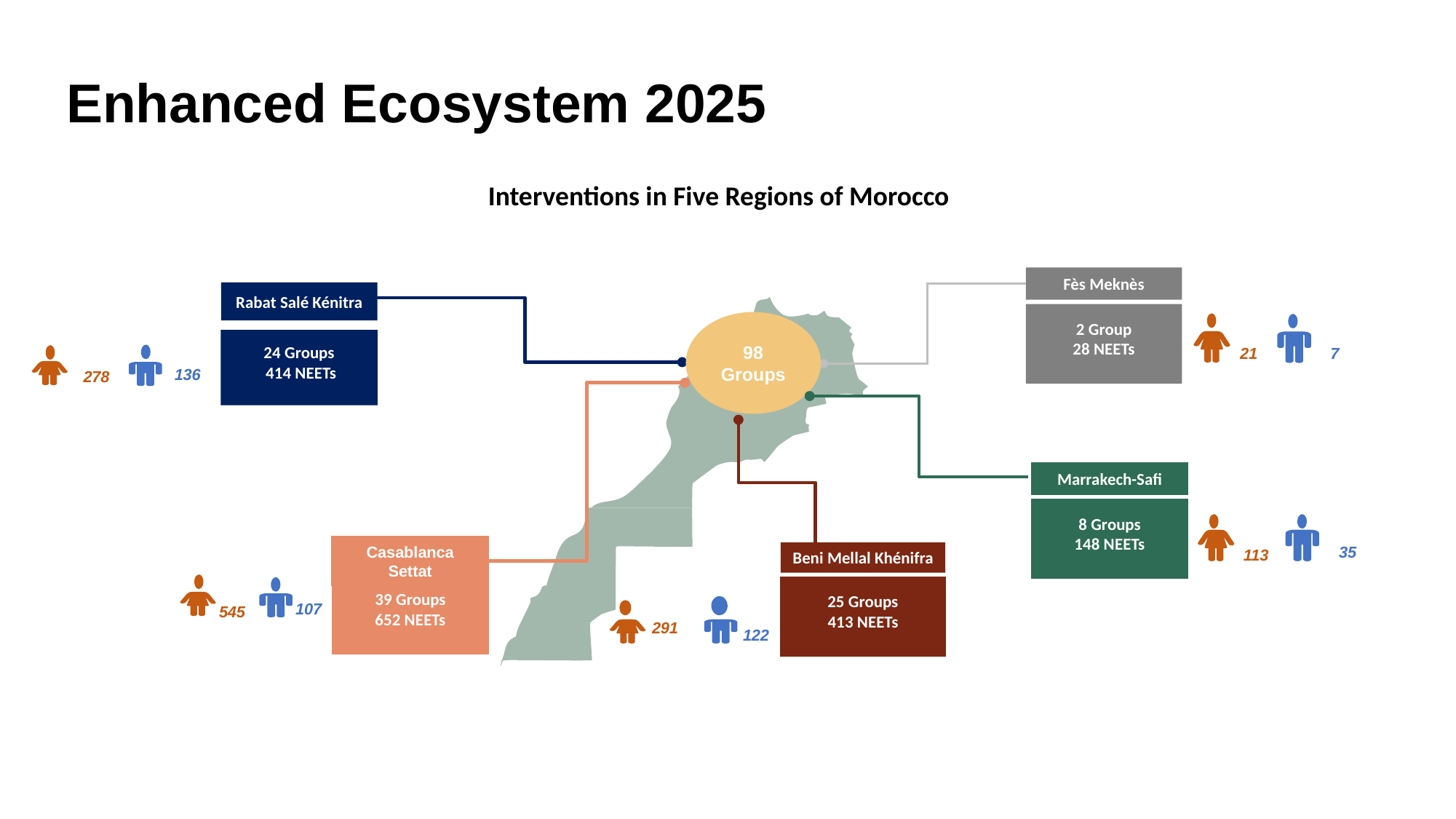

Enhanced Ecosystem 2025
Interventions in Five Regions of Morocco
Fès Meknès
Rabat Salé Kénitra

2 Group
28 NEETs

98 Groups

21
24 Groups
 414 NEETs

7

136
278

Marrakech-Safi
8 Groups
148 NEETs

113
35
Casablanca Settat
Beni Mellal Khénifra

39 Groups
652 NEETs

25 Groups
413 NEETs

107
545

122
291